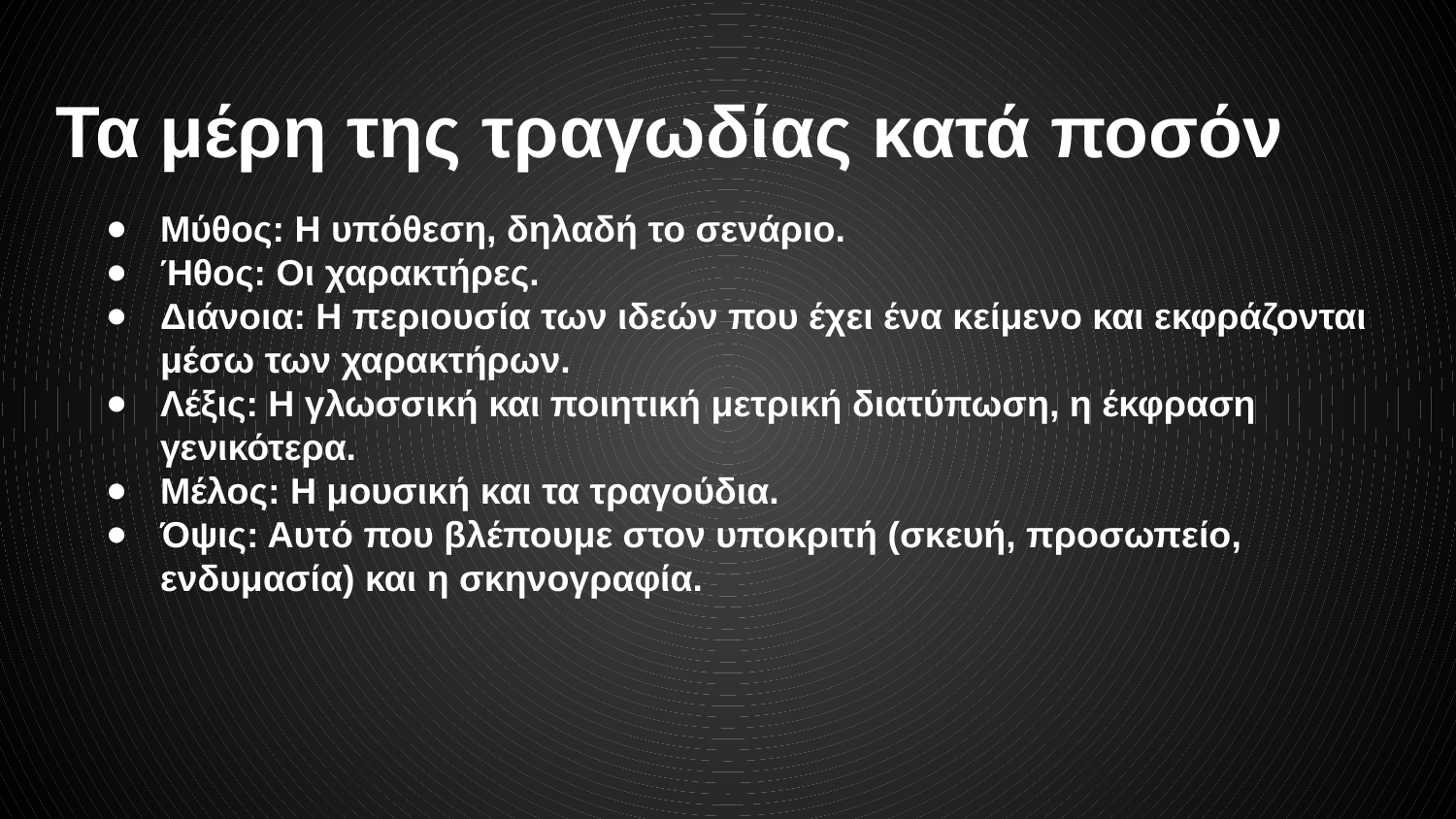

Τα μέρη της τραγωδίας κατά ποσόν
Μύθος: Η υπόθεση, δηλαδή το σενάριο.
Ήθος: Οι χαρακτήρες.
Διάνοια: Η περιουσία των ιδεών που έχει ένα κείμενο και εκφράζονται μέσω των χαρακτήρων.
Λέξις: Η γλωσσική και ποιητική μετρική διατύπωση, η έκφραση γενικότερα.
Μέλος: Η μουσική και τα τραγούδια.
Όψις: Αυτό που βλέπουμε στον υποκριτή (σκευή, προσωπείο, ενδυμασία) και η σκηνογραφία.
#